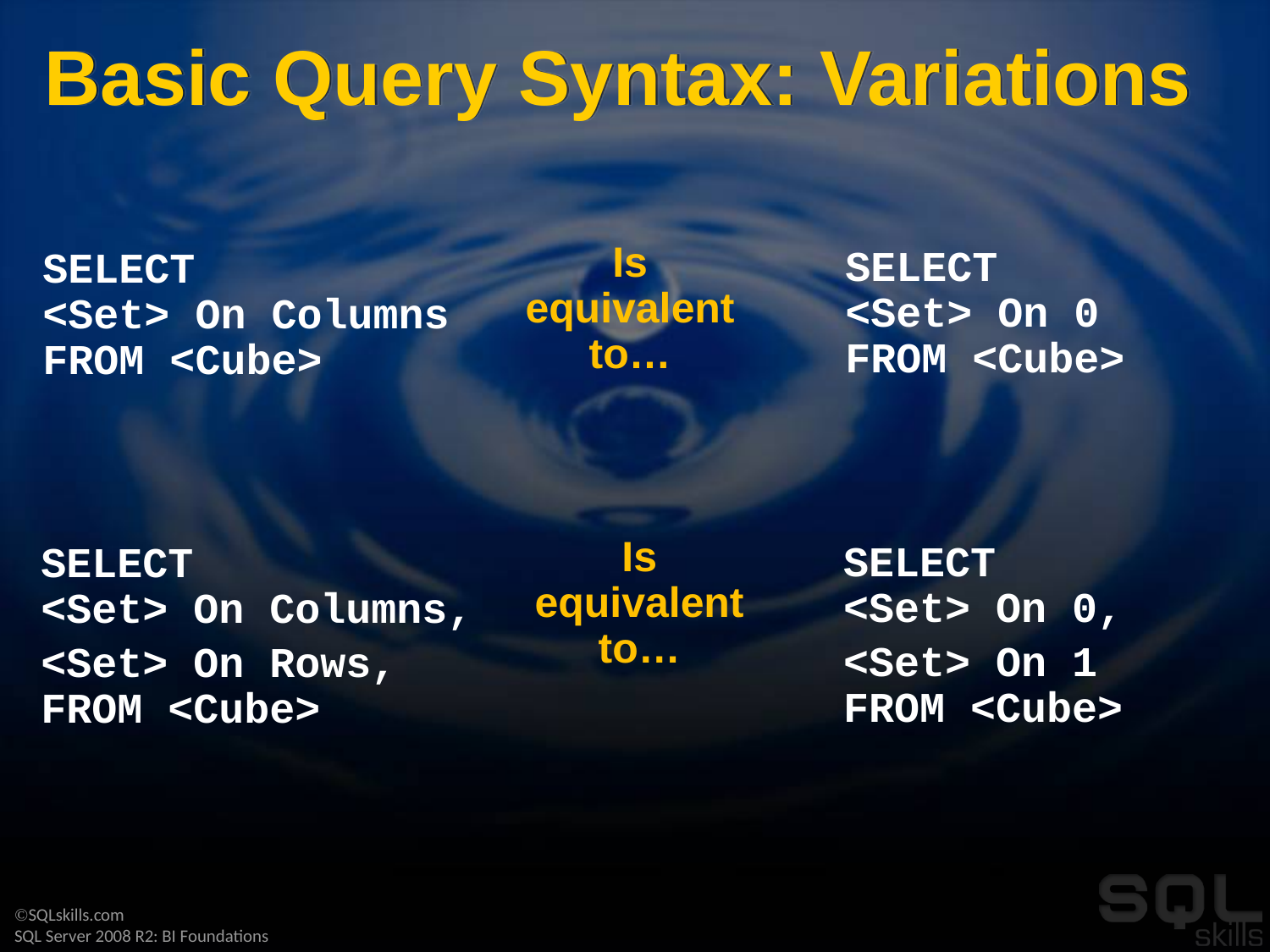

# Basic Query Syntax: Variations
Is equivalent to…
SELECT
<Set> On 0
FROM <Cube>
SELECT
<Set> On Columns
FROM <Cube>
Is equivalent to…
SELECT
<Set> On 0,
<Set> On 1
FROM <Cube>
SELECT
<Set> On Columns,
<Set> On Rows,
FROM <Cube>